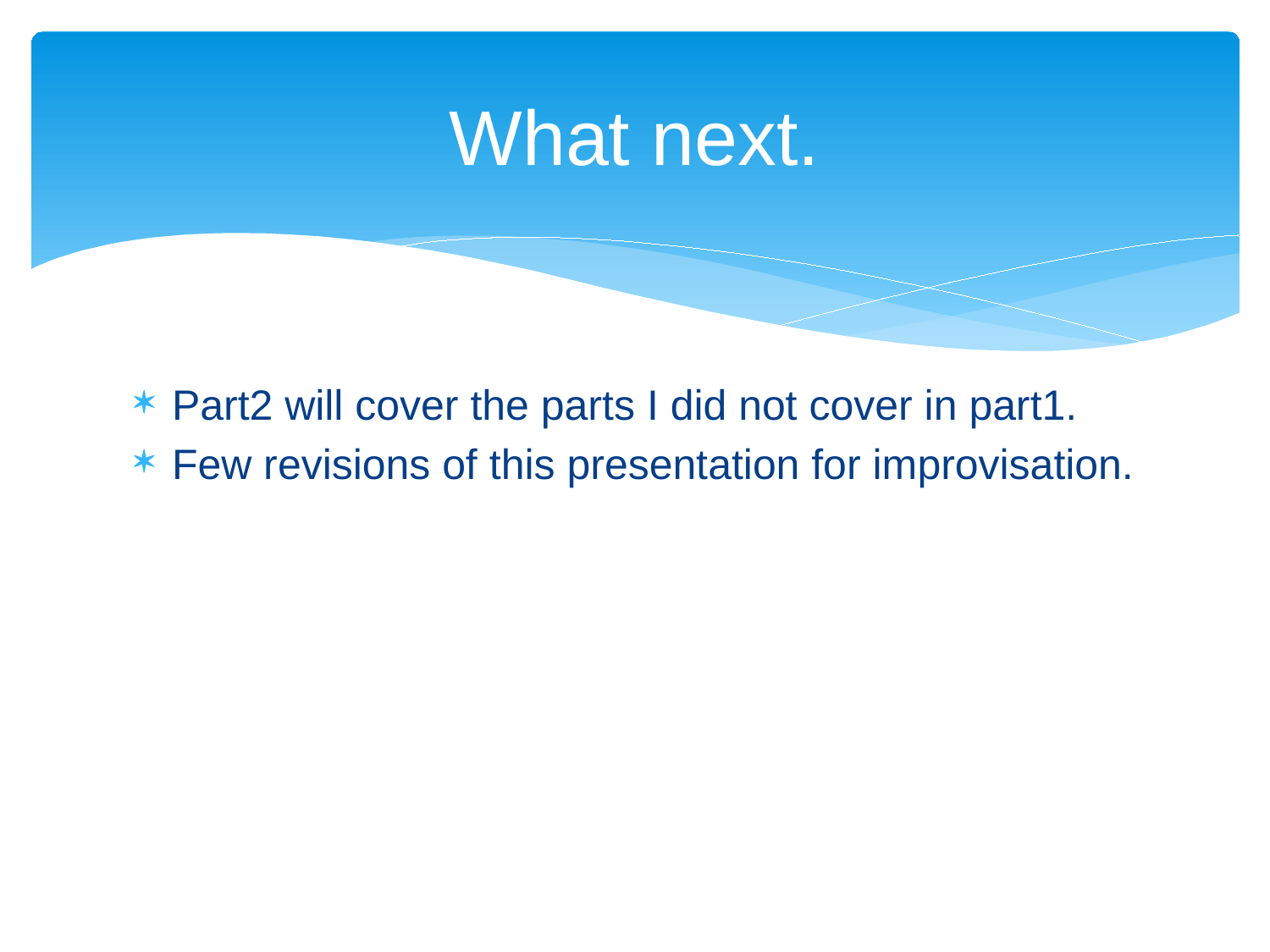

# What next.
Part2 will cover the parts I did not cover in part1.
Few revisions of this presentation for improvisation.